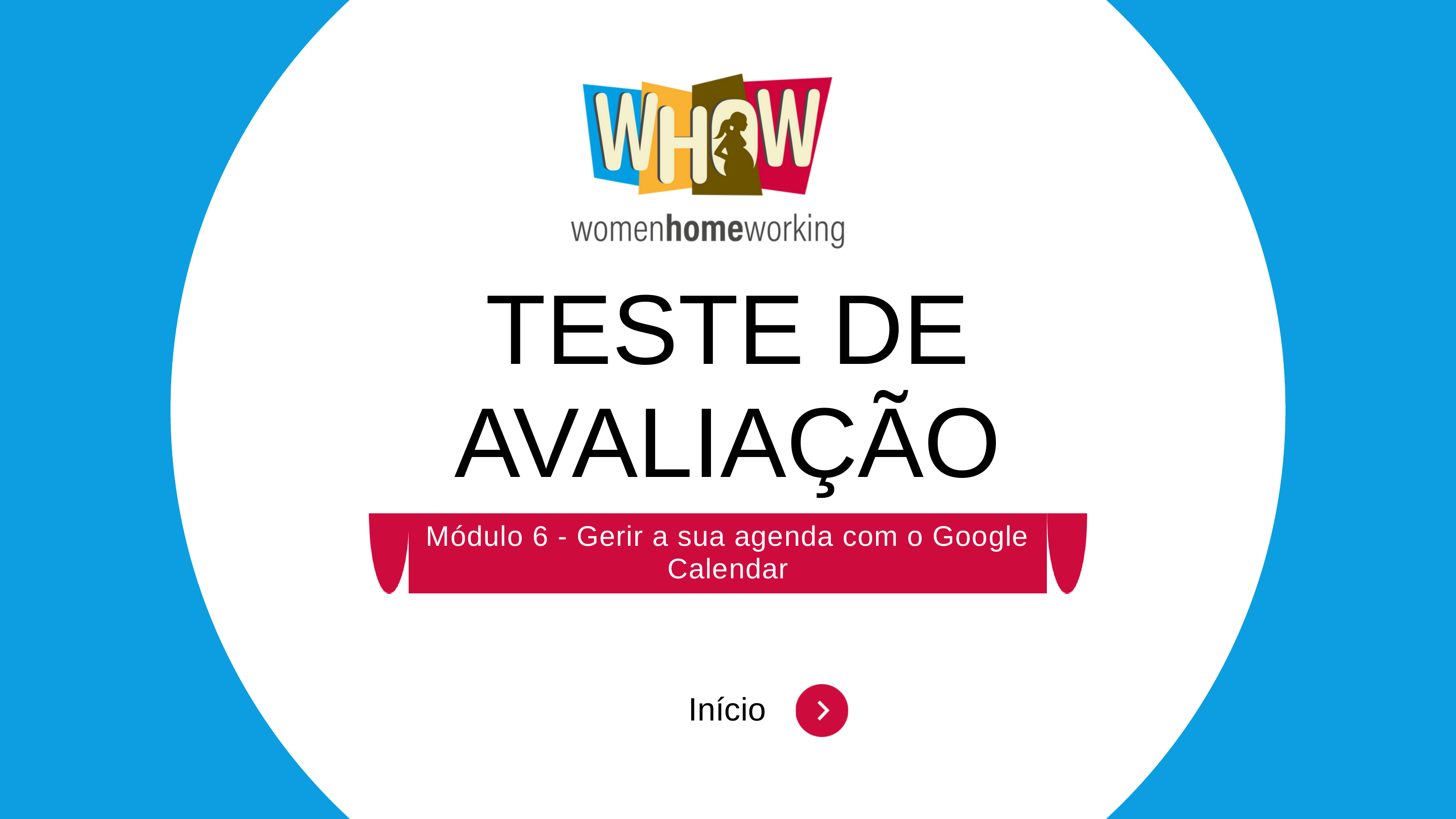

TESTE DE AVALIAÇÃO

Módulo 6 - Gerir a sua agenda com o Google Calendar

Início